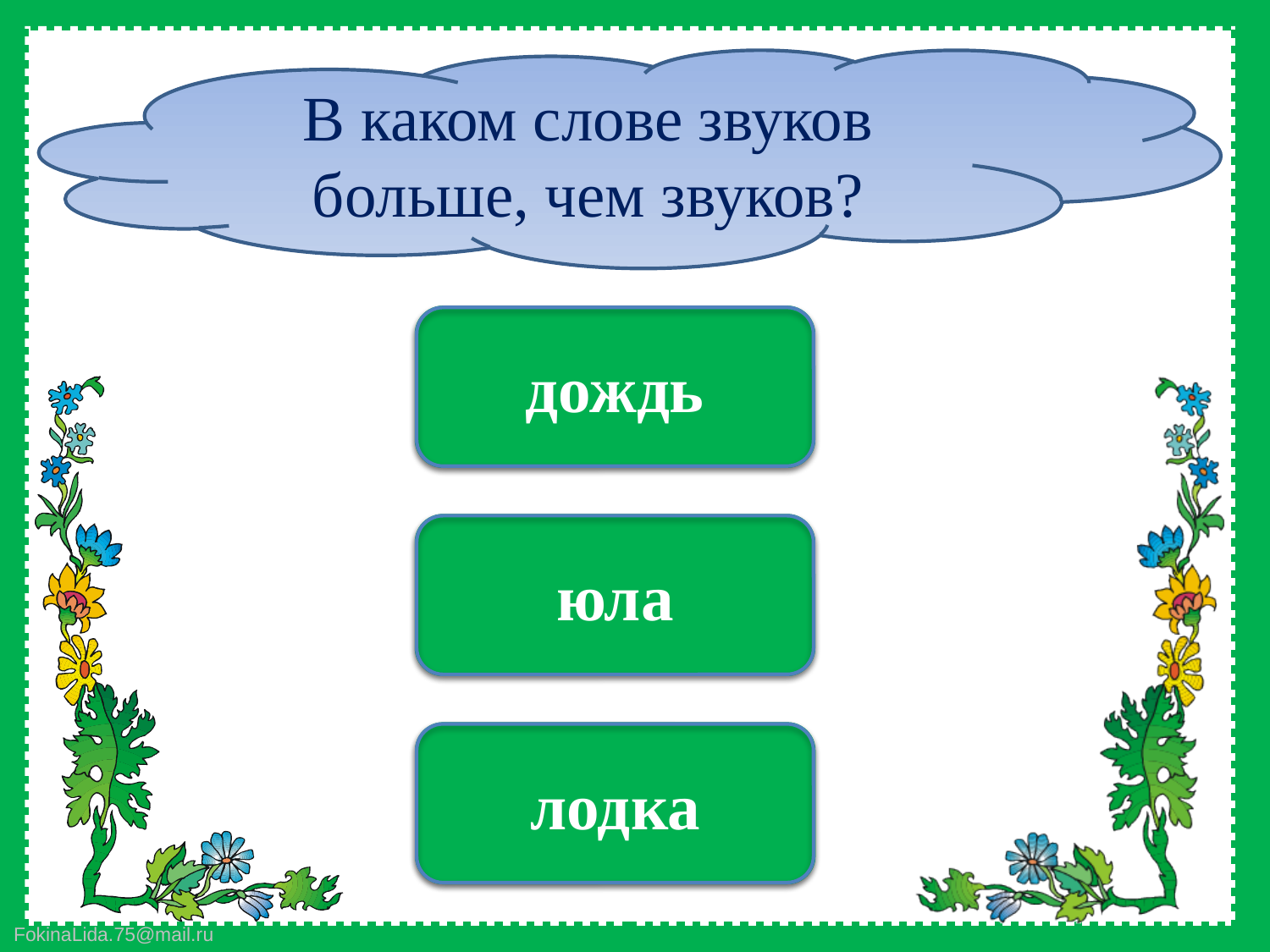

В каком слове звуков больше, чем звуков?
нет
дождь

да
юла

нет
лодка